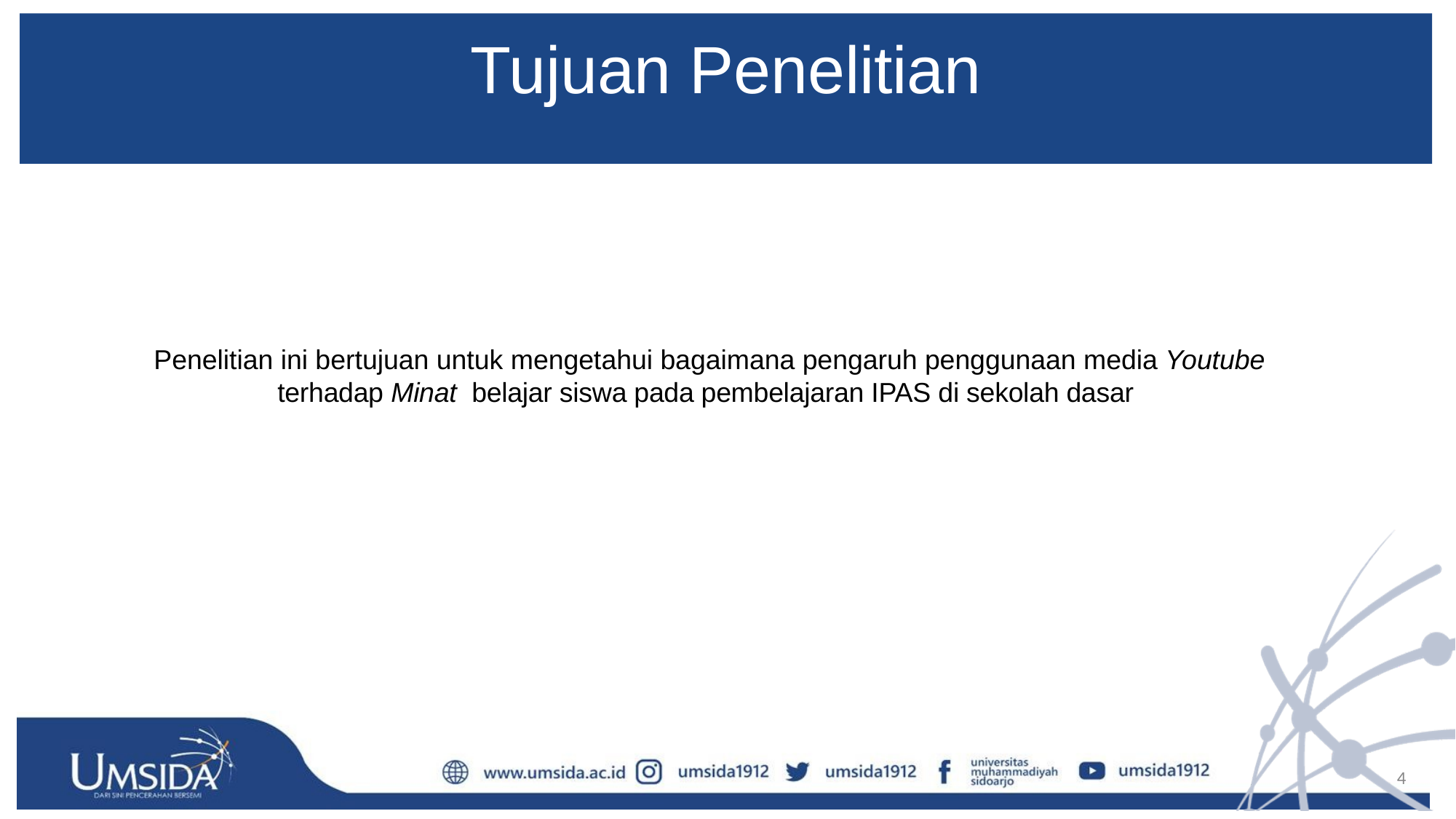

# Tujuan Penelitian
Penelitian ini bertujuan untuk mengetahui bagaimana pengaruh penggunaan media Youtube terhadap Minat  belajar siswa pada pembelajaran IPAS di sekolah dasar
Pretest
Treatment
Posttest
4